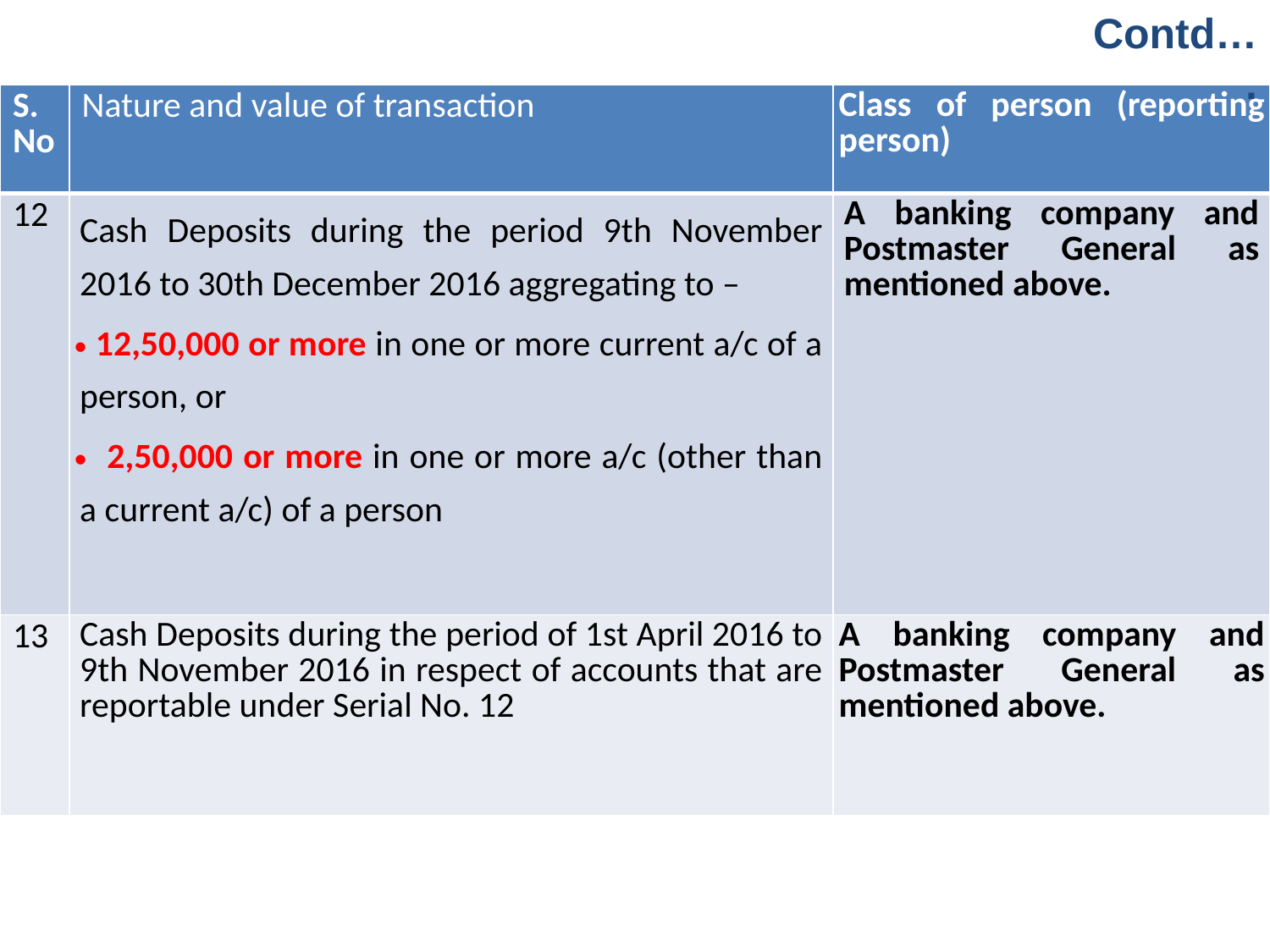

Contd….
| S. No | Nature and value of transaction | Class of person (reporting person) |
| --- | --- | --- |
| 12 | Cash Deposits during the period 9th November 2016 to 30th December 2016 aggregating to – 12,50,000 or more in one or more current a/c of a person, or 2,50,000 or more in one or more a/c (other than a current a/c) of a person | A banking company and Postmaster General as mentioned above. |
| 13 | Cash Deposits during the period of 1st April 2016 to 9th November 2016 in respect of accounts that are reportable under Serial No. 12 | A banking company and Postmaster General as mentioned above. |
371